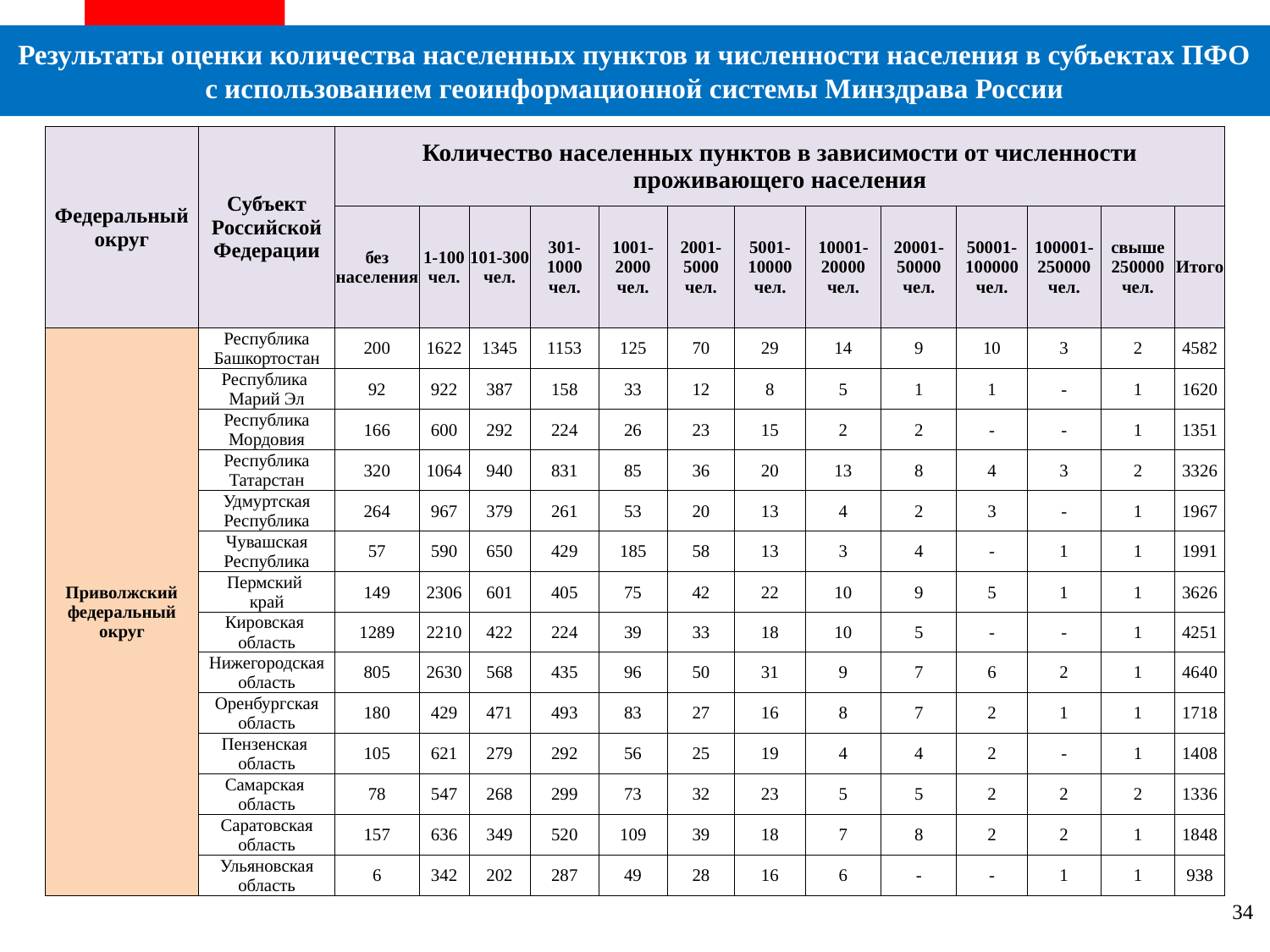

#
Результаты оценки количества населенных пунктов и численности населения в субъектах ПФО с использованием геоинформационной системы Минздрава России
| Федеральный округ | Субъект Российской Федерации | Количество населенных пунктов в зависимости от численности проживающего населения |  |  |  |  |  |  |  |  |  |  |  |  |
| --- | --- | --- | --- | --- | --- | --- | --- | --- | --- | --- | --- | --- | --- | --- |
|  |  | без населения | 1-100 чел. | 101-300 чел. | 301-1000 чел. | 1001-2000 чел. | 2001-5000 чел. | 5001-10000 чел. | 10001-20000 чел. | 20001-50000 чел. | 50001-100000 чел. | 100001-250000 чел. | свыше 250000 чел. | Итого |
| Приволжский федеральный округ | Республика Башкортостан | 200 | 1622 | 1345 | 1153 | 125 | 70 | 29 | 14 | 9 | 10 | 3 | 2 | 4582 |
|  | Республика Марий Эл | 92 | 922 | 387 | 158 | 33 | 12 | 8 | 5 | 1 | 1 | - | 1 | 1620 |
|  | Республика Мордовия | 166 | 600 | 292 | 224 | 26 | 23 | 15 | 2 | 2 | - | - | 1 | 1351 |
|  | Республика Татарстан | 320 | 1064 | 940 | 831 | 85 | 36 | 20 | 13 | 8 | 4 | 3 | 2 | 3326 |
|  | Удмуртская Республика | 264 | 967 | 379 | 261 | 53 | 20 | 13 | 4 | 2 | 3 | - | 1 | 1967 |
|  | Чувашская Республика | 57 | 590 | 650 | 429 | 185 | 58 | 13 | 3 | 4 | - | 1 | 1 | 1991 |
|  | Пермский край | 149 | 2306 | 601 | 405 | 75 | 42 | 22 | 10 | 9 | 5 | 1 | 1 | 3626 |
|  | Кировская область | 1289 | 2210 | 422 | 224 | 39 | 33 | 18 | 10 | 5 | - | - | 1 | 4251 |
|  | Hижегородская область | 805 | 2630 | 568 | 435 | 96 | 50 | 31 | 9 | 7 | 6 | 2 | 1 | 4640 |
|  | Оренбургская область | 180 | 429 | 471 | 493 | 83 | 27 | 16 | 8 | 7 | 2 | 1 | 1 | 1718 |
|  | Пензенская область | 105 | 621 | 279 | 292 | 56 | 25 | 19 | 4 | 4 | 2 | - | 1 | 1408 |
|  | Самарская область | 78 | 547 | 268 | 299 | 73 | 32 | 23 | 5 | 5 | 2 | 2 | 2 | 1336 |
|  | Саратовская область | 157 | 636 | 349 | 520 | 109 | 39 | 18 | 7 | 8 | 2 | 2 | 1 | 1848 |
|  | Ульяновская область | 6 | 342 | 202 | 287 | 49 | 28 | 16 | 6 | - | - | 1 | 1 | 938 |
34